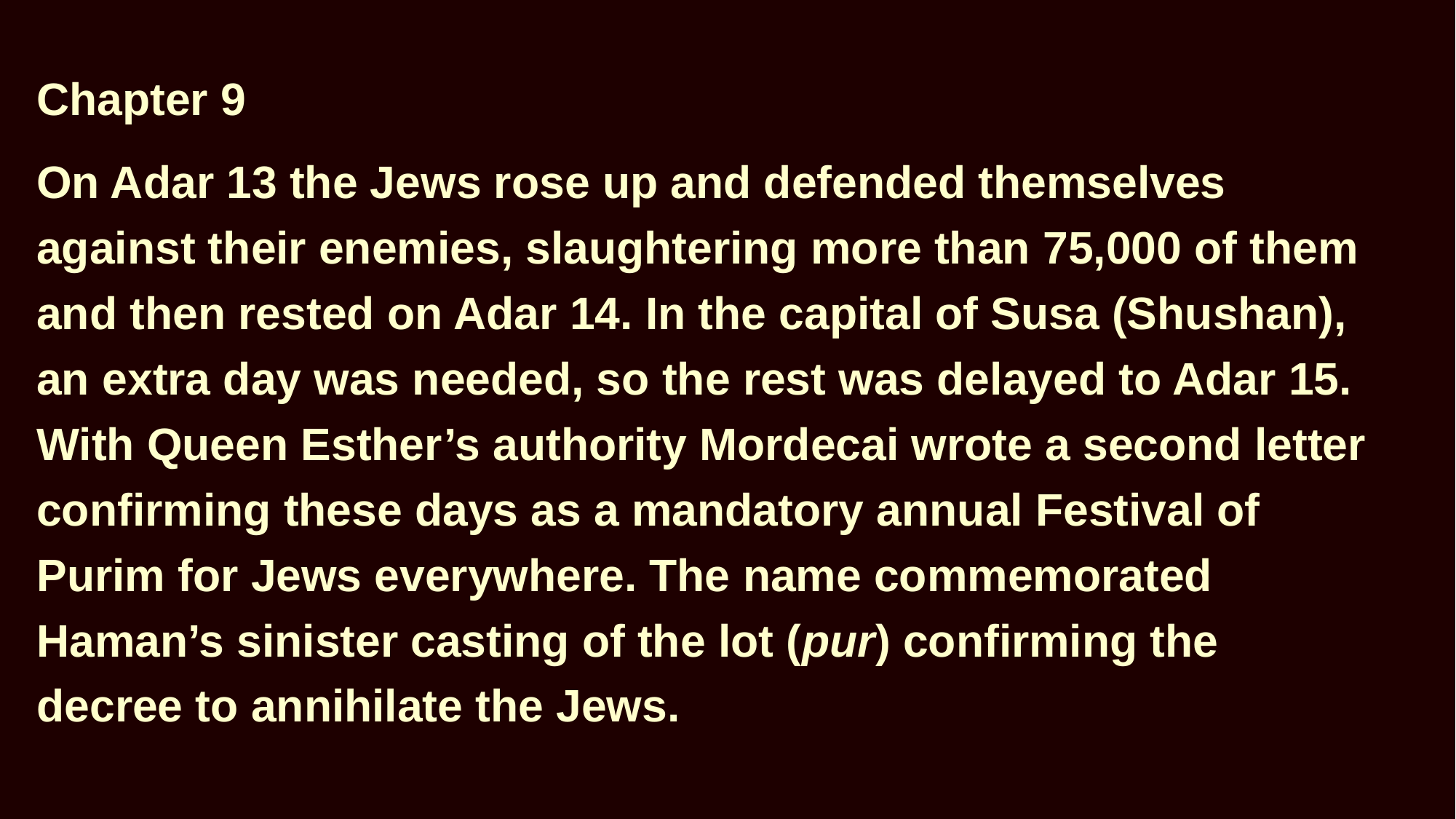

Chapter 9
On Adar 13 the Jews rose up and defended themselves against their enemies, slaughtering more than 75,000 of them and then rested on Adar 14. In the capital of Susa (Shushan), an extra day was needed, so the rest was delayed to Adar 15. With Queen Esther’s authority Mordecai wrote a second letter confirming these days as a mandatory annual Festival of Purim for Jews everywhere. The name commemorated Haman’s sinister casting of the lot (pur) confirming the decree to annihilate the Jews.